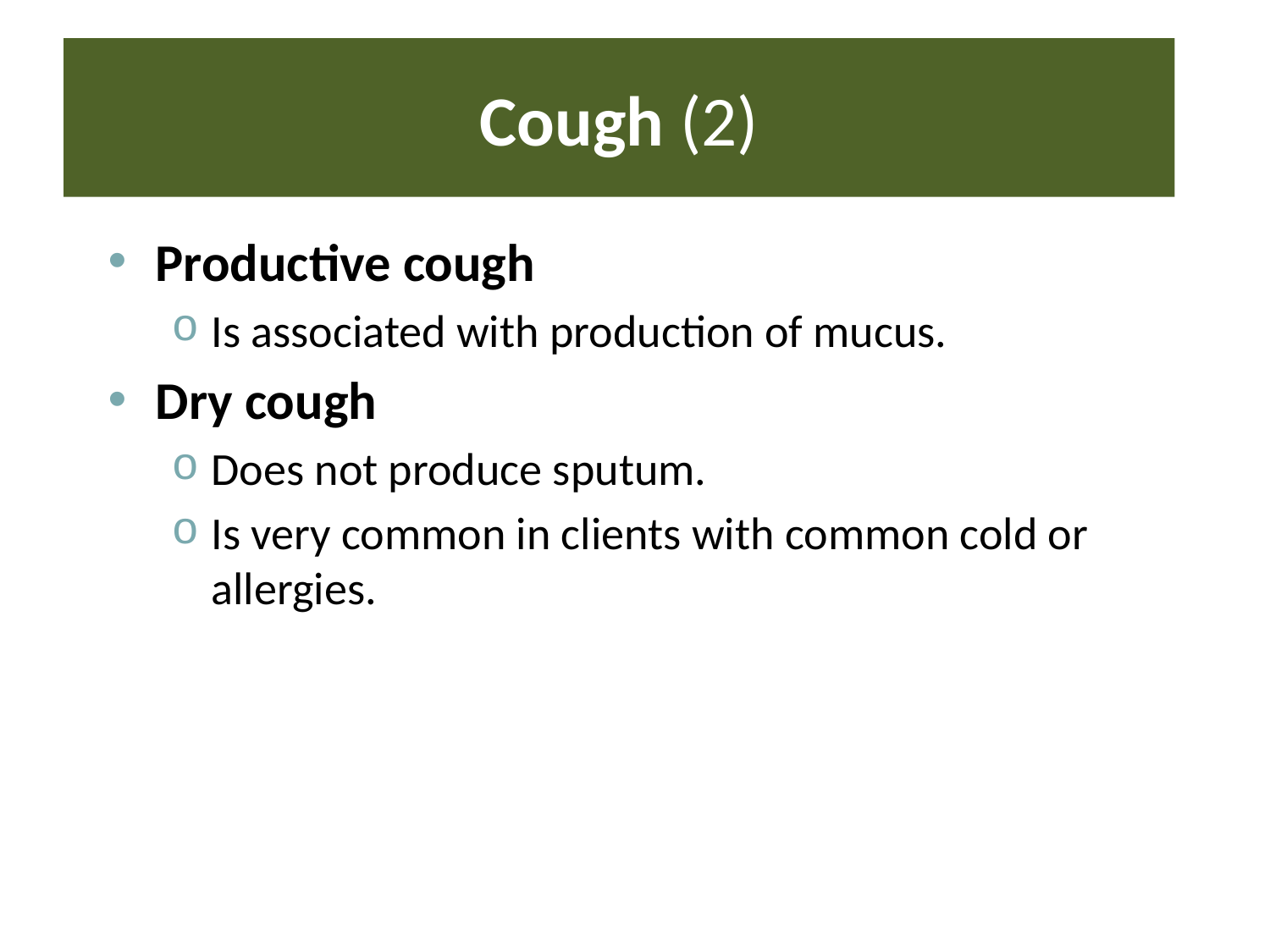

# Cough (2)
Productive cough
Is associated with production of mucus.
Dry cough
Does not produce sputum.
Is very common in clients with common cold or allergies.